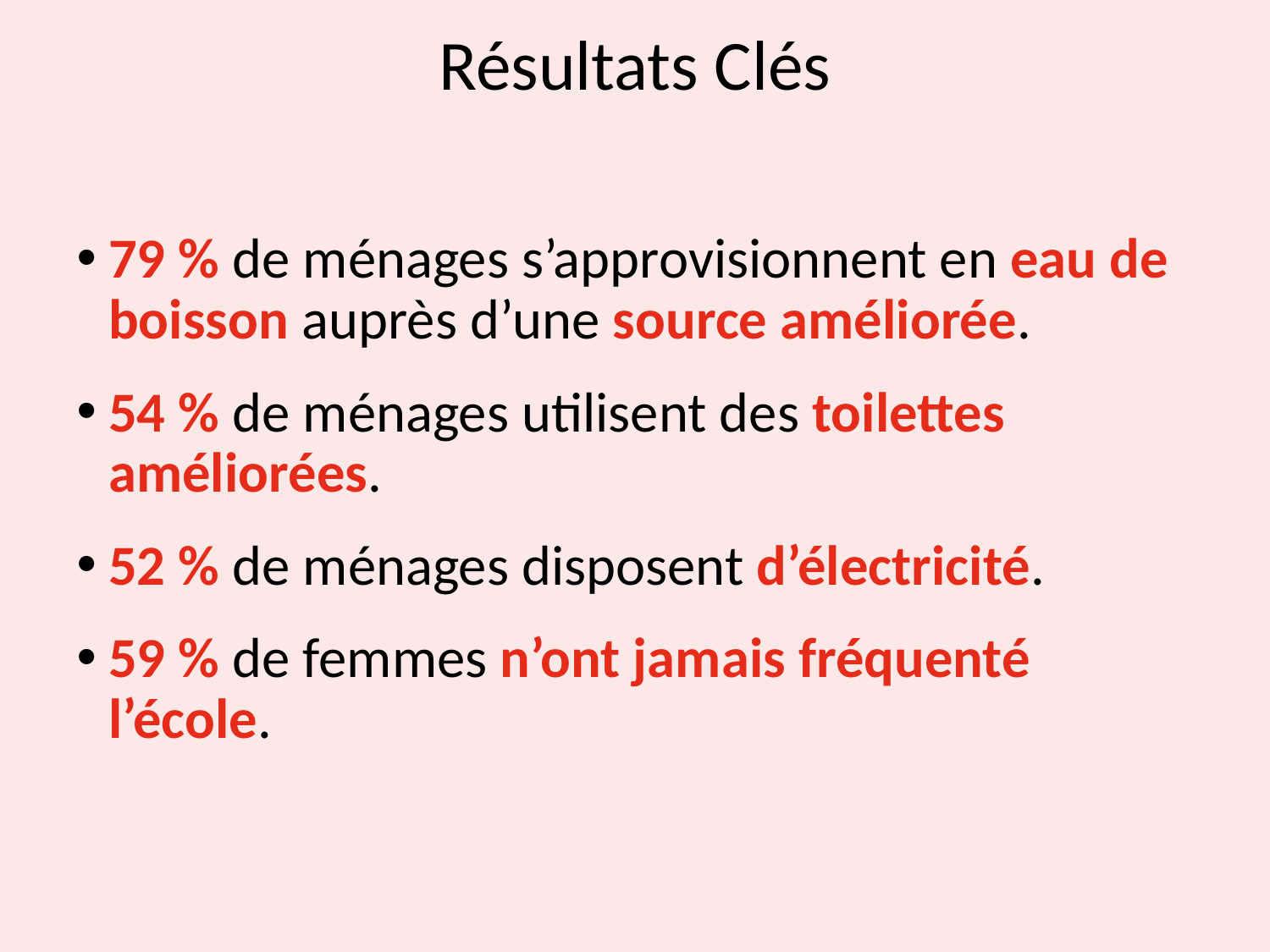

# Résultats Clés
79 % de ménages s’approvisionnent en eau de boisson auprès d’une source améliorée.
54 % de ménages utilisent des toilettes améliorées.
52 % de ménages disposent d’électricité.
59 % de femmes n’ont jamais fréquenté l’école.